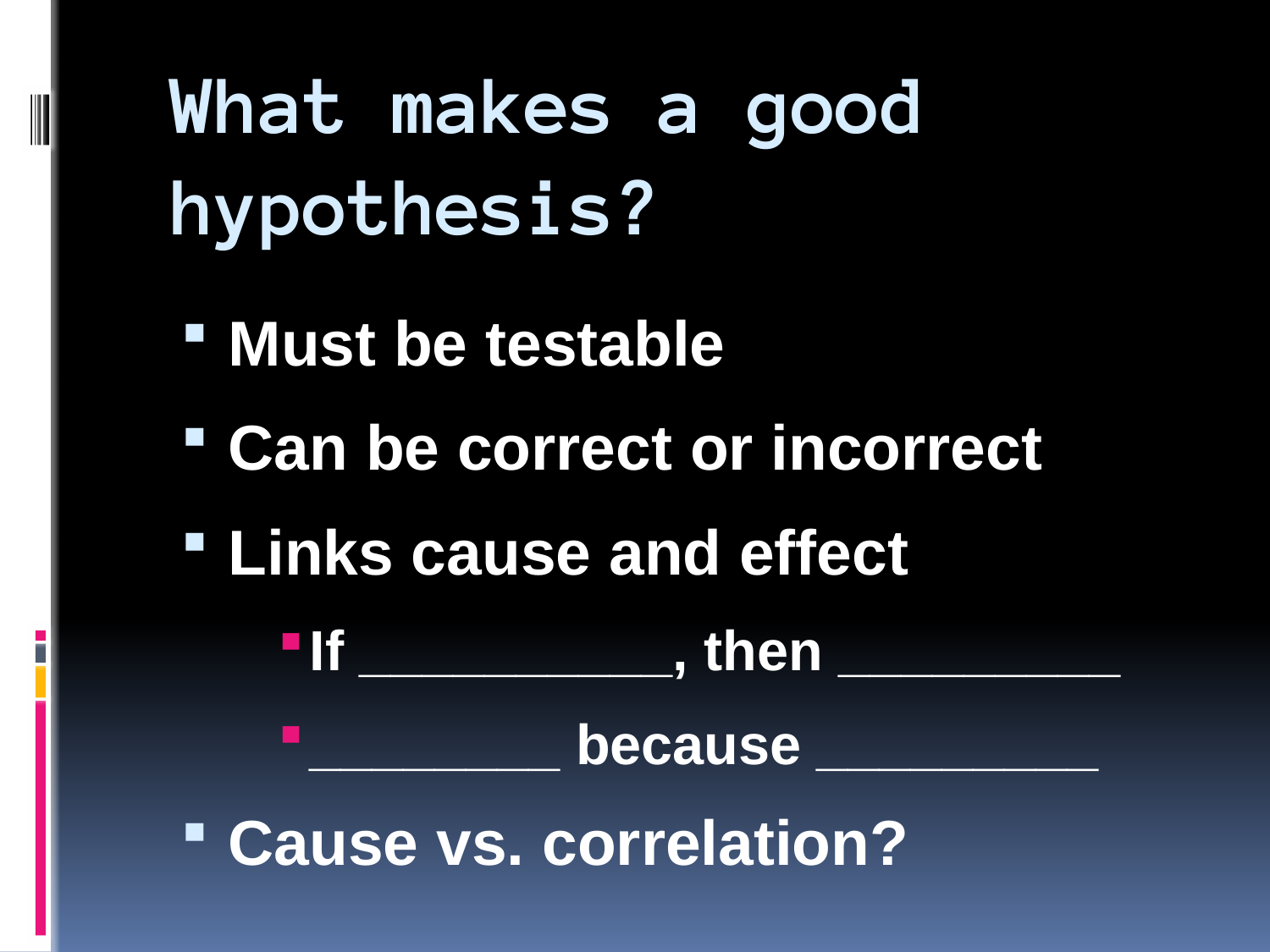

# What makes a good hypothesis?
Must be testable
Can be correct or incorrect
Links cause and effect
If __________, then _________
________ because _________
Cause vs. correlation?